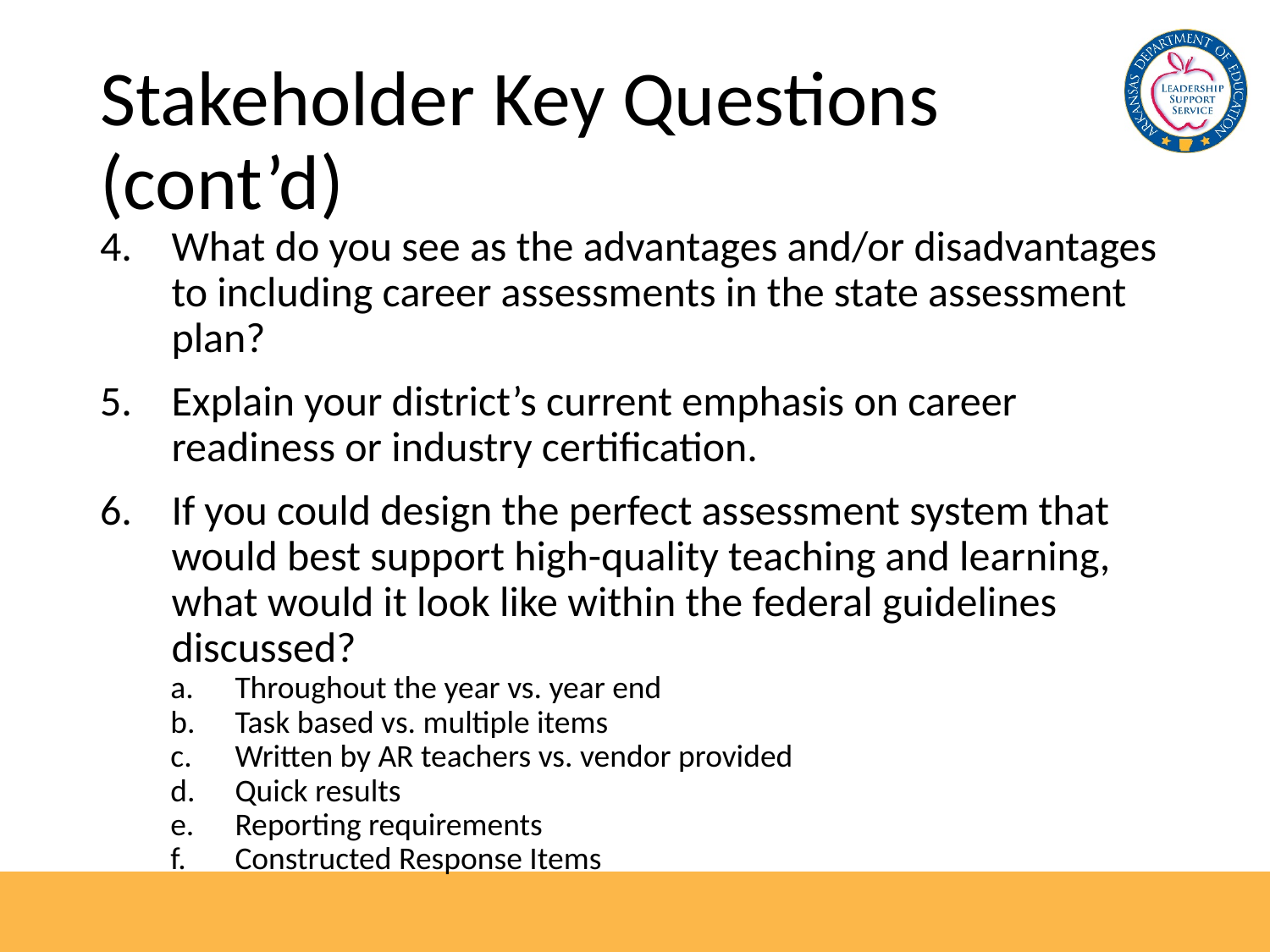

# Stakeholder Key Questions (cont’d)
What do you see as the advantages and/or disadvantages to including career assessments in the state assessment plan?
Explain your district’s current emphasis on career readiness or industry certification.
If you could design the perfect assessment system that would best support high-quality teaching and learning, what would it look like within the federal guidelines discussed?
Throughout the year vs. year end
Task based vs. multiple items
Written by AR teachers vs. vendor provided
Quick results
Reporting requirements
Constructed Response Items